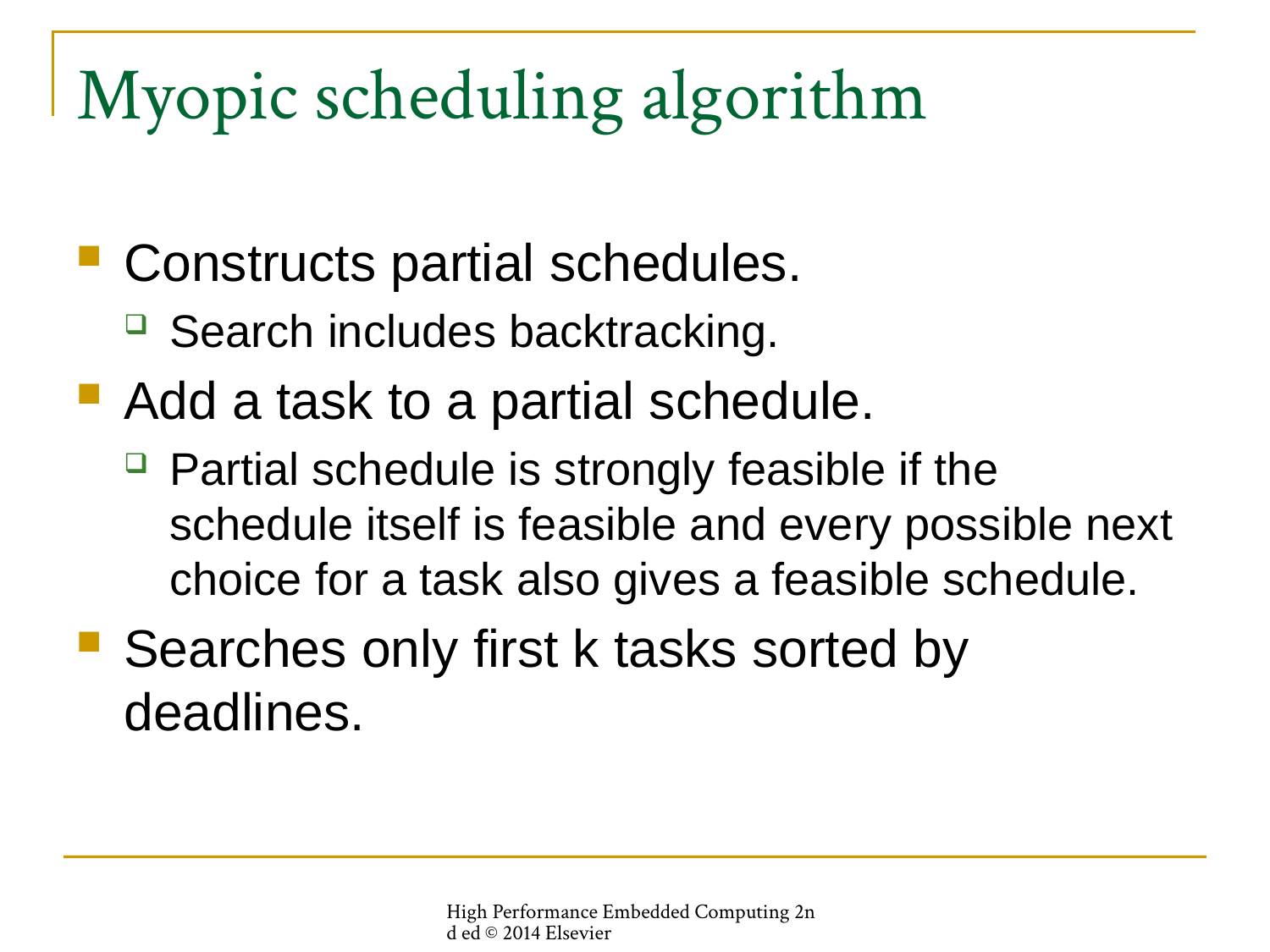

# Myopic scheduling algorithm
Constructs partial schedules.
Search includes backtracking.
Add a task to a partial schedule.
Partial schedule is strongly feasible if the schedule itself is feasible and every possible next choice for a task also gives a feasible schedule.
Searches only first k tasks sorted by deadlines.
High Performance Embedded Computing 2nd ed © 2014 Elsevier